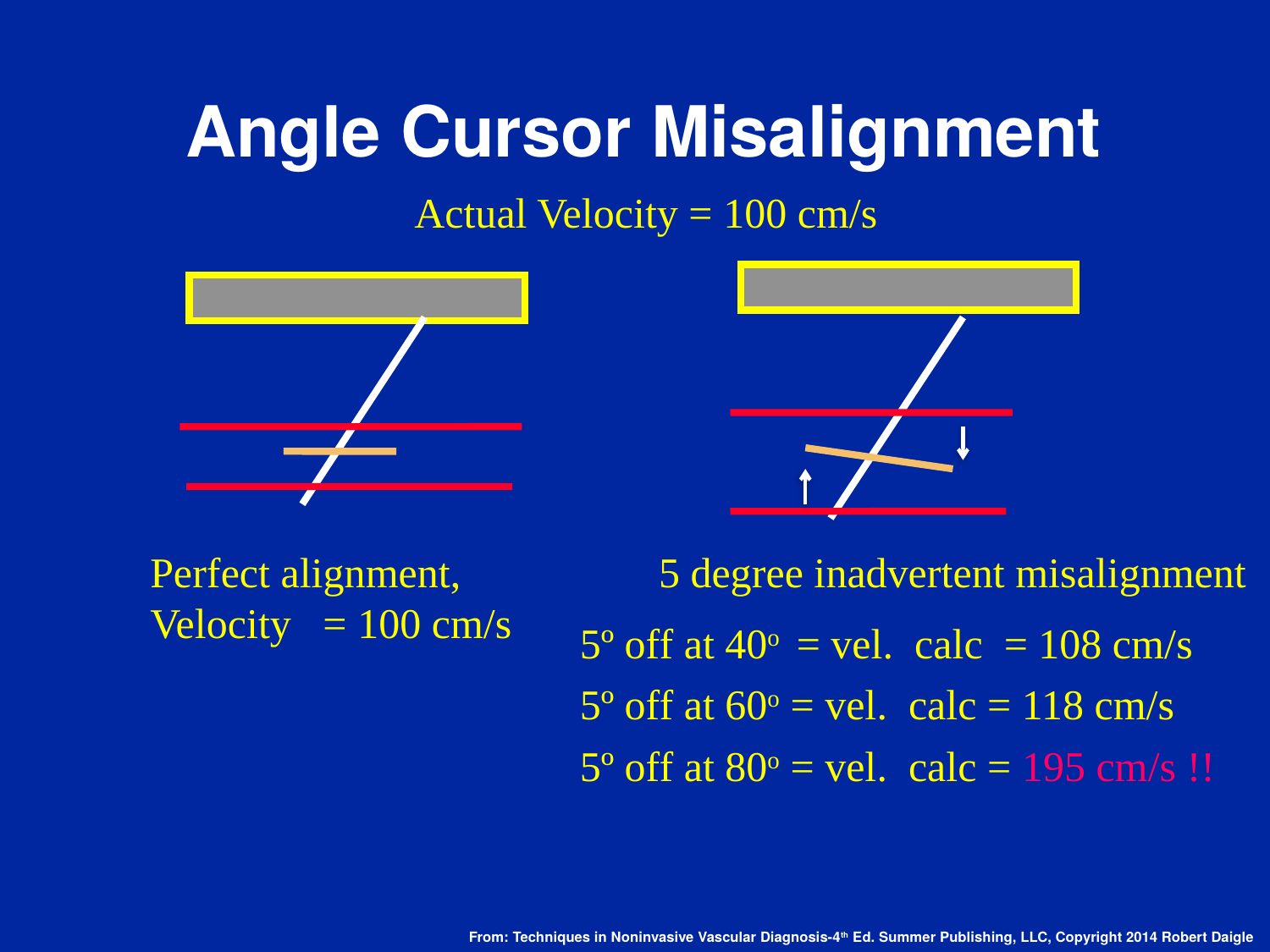

# Angle Cursor Misalignment
Actual Velocity = 100 cm/s

Perfect alignment,
Velocity   = 100 cm/s
5 degree inadvertent misalignment
5º off at 40o  = vel.  calc  = 108 cm/s
5º off at 60o = vel.  calc = 118 cm/s
5º off at 80o = vel.  calc = 195 cm/s !!